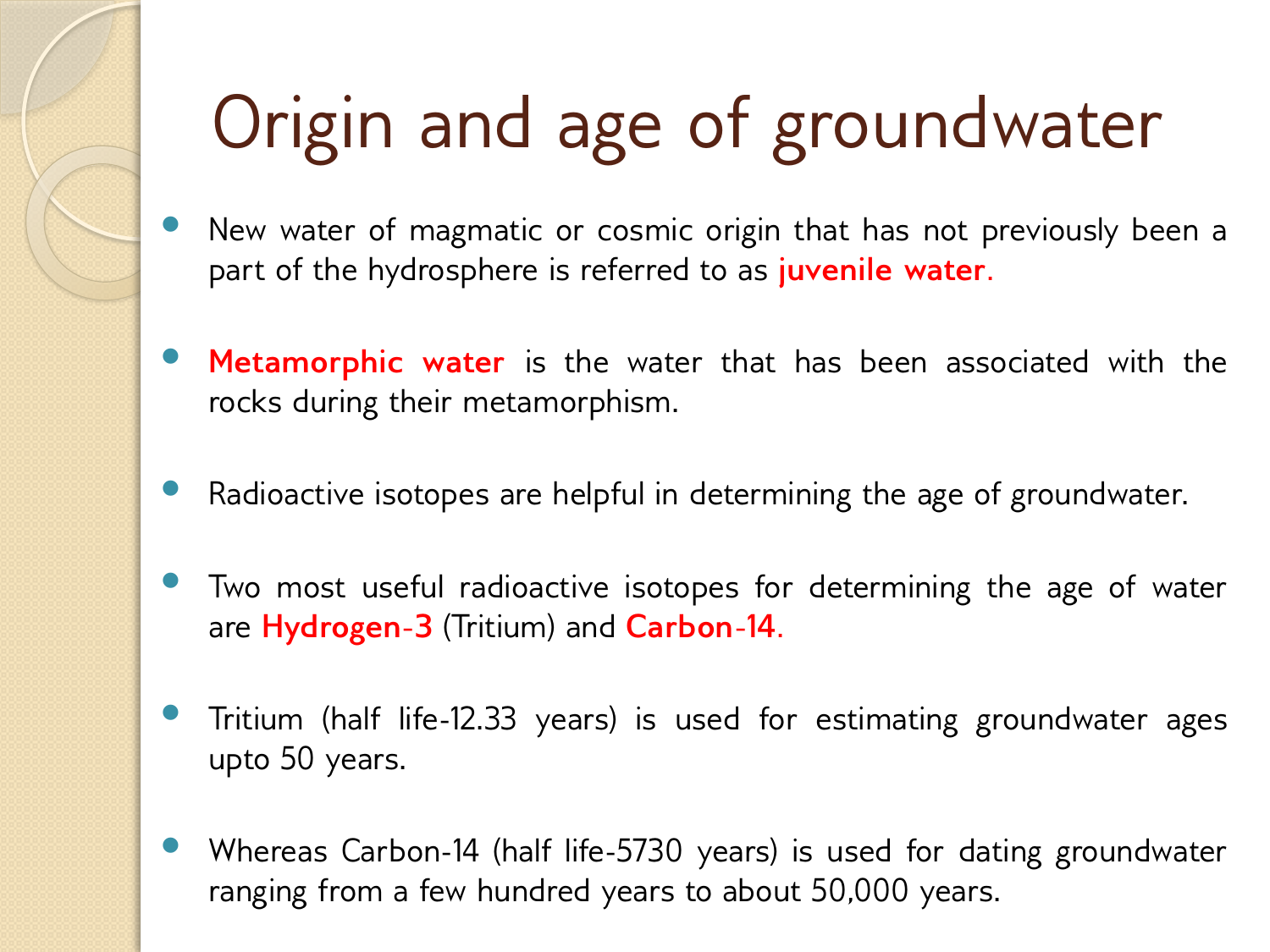

# Origin and age of groundwater
New water of magmatic or cosmic origin that has not previously been a part of the hydrosphere is referred to as juvenile water.

Metamorphic water is the water that has been associated with the rocks during their metamorphism.

Radioactive isotopes are helpful in determining the age of groundwater.

Two most useful radioactive isotopes for determining the age of water are Hydrogen-3 (Tritium) and Carbon-14.

Tritium (half life-12.33 years) is used for estimating groundwater ages upto 50 years.

Whereas Carbon-14 (half life-5730 years) is used for dating groundwater ranging from a few hundred years to about 50,000 years.